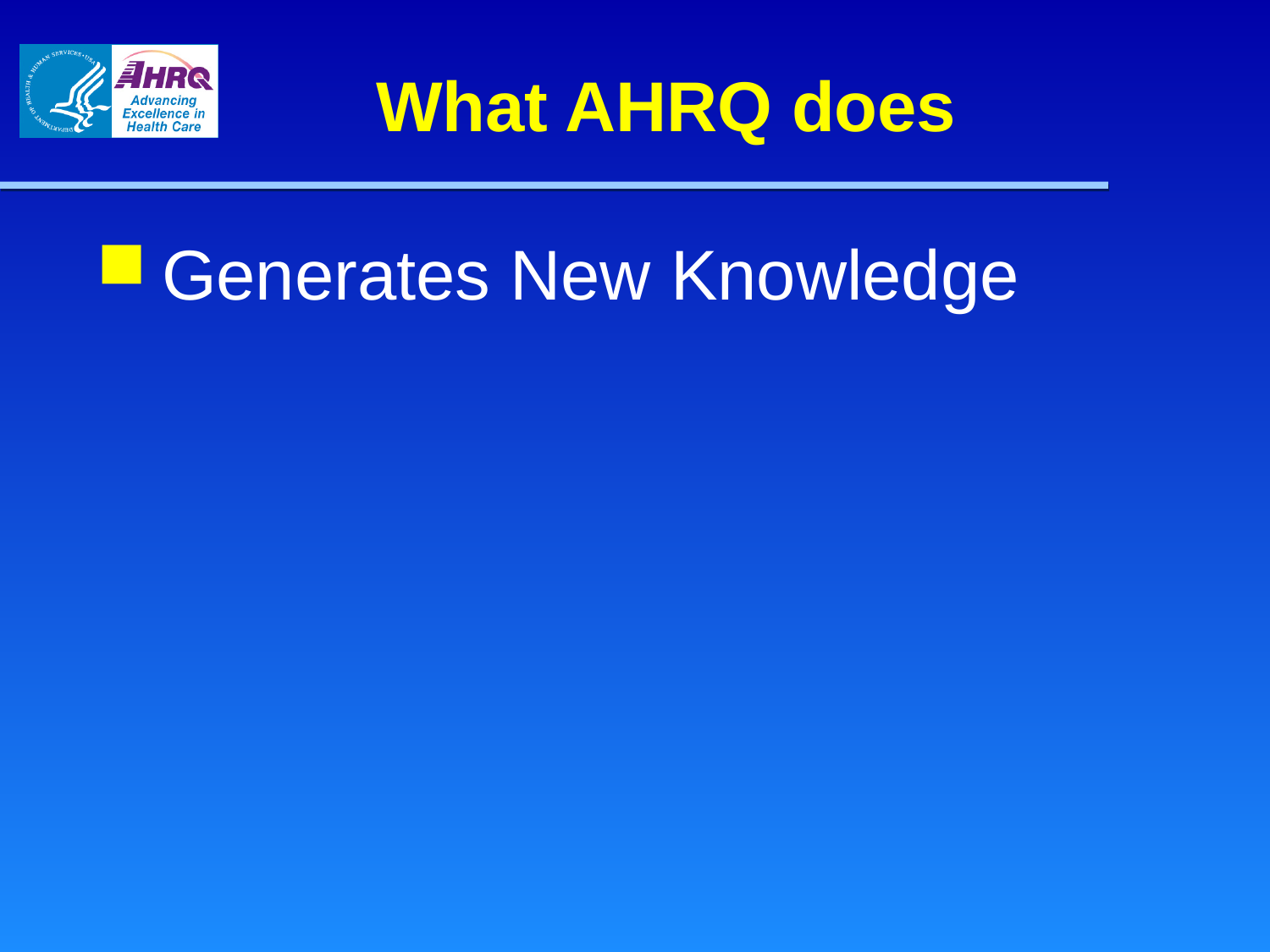

# What AHRQ does
Generates New Knowledge